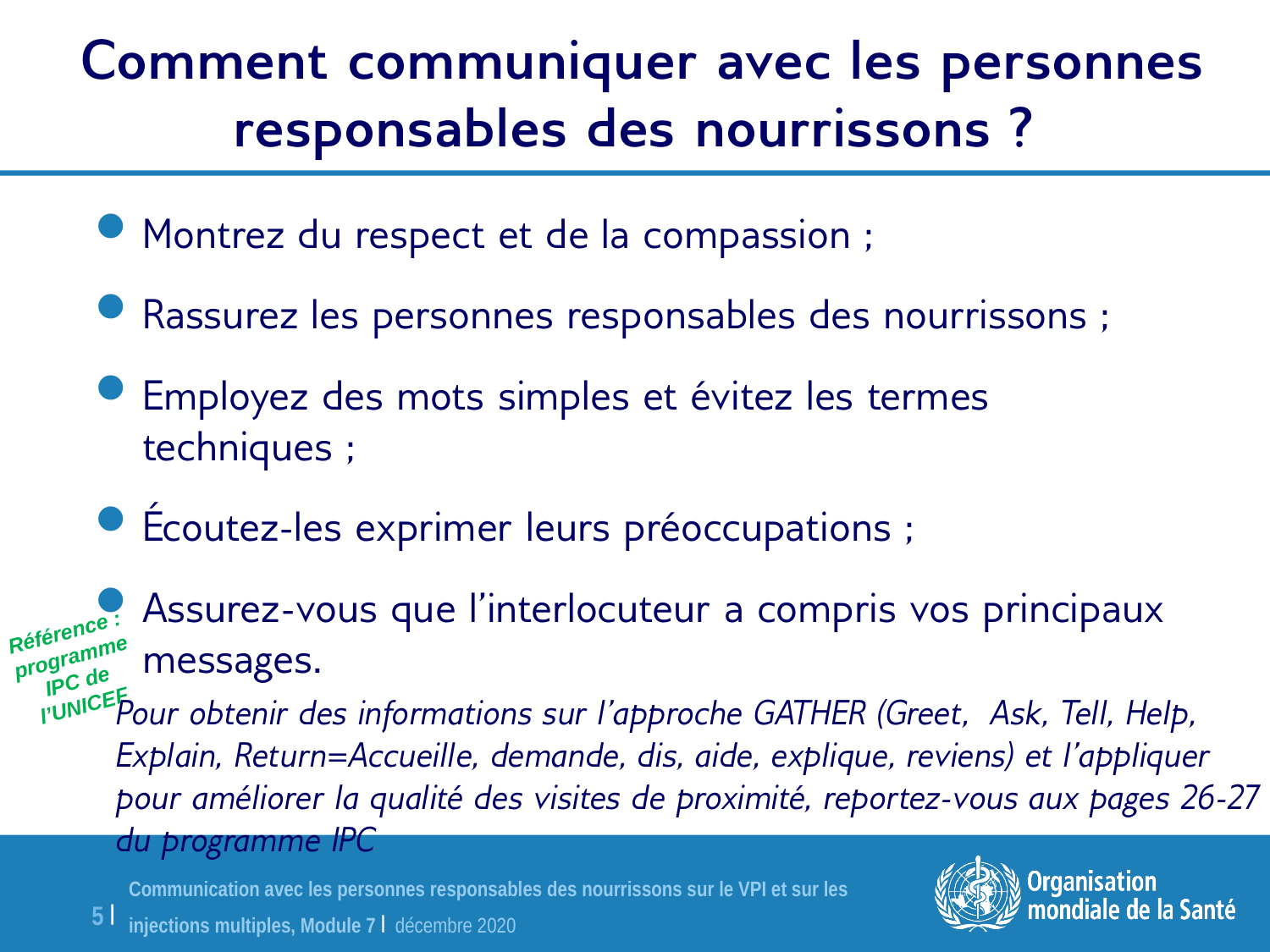

Comment communiquer avec les personnes responsables des nourrissons ?
Montrez du respect et de la compassion ;
Rassurez les personnes responsables des nourrissons ;
Employez des mots simples et évitez les termes techniques ;
Écoutez-les exprimer leurs préoccupations ;
Assurez-vous que l’interlocuteur a compris vos principaux messages.
Référence : programme IPC de l’UNICEF
Pour obtenir des informations sur l’approche GATHER (Greet,  Ask, Tell, Help, Explain, Return=Accueille, demande, dis, aide, explique, reviens) et l’appliquer pour améliorer la qualité des visites de proximité, reportez-vous aux pages 26-27 du programme IPC